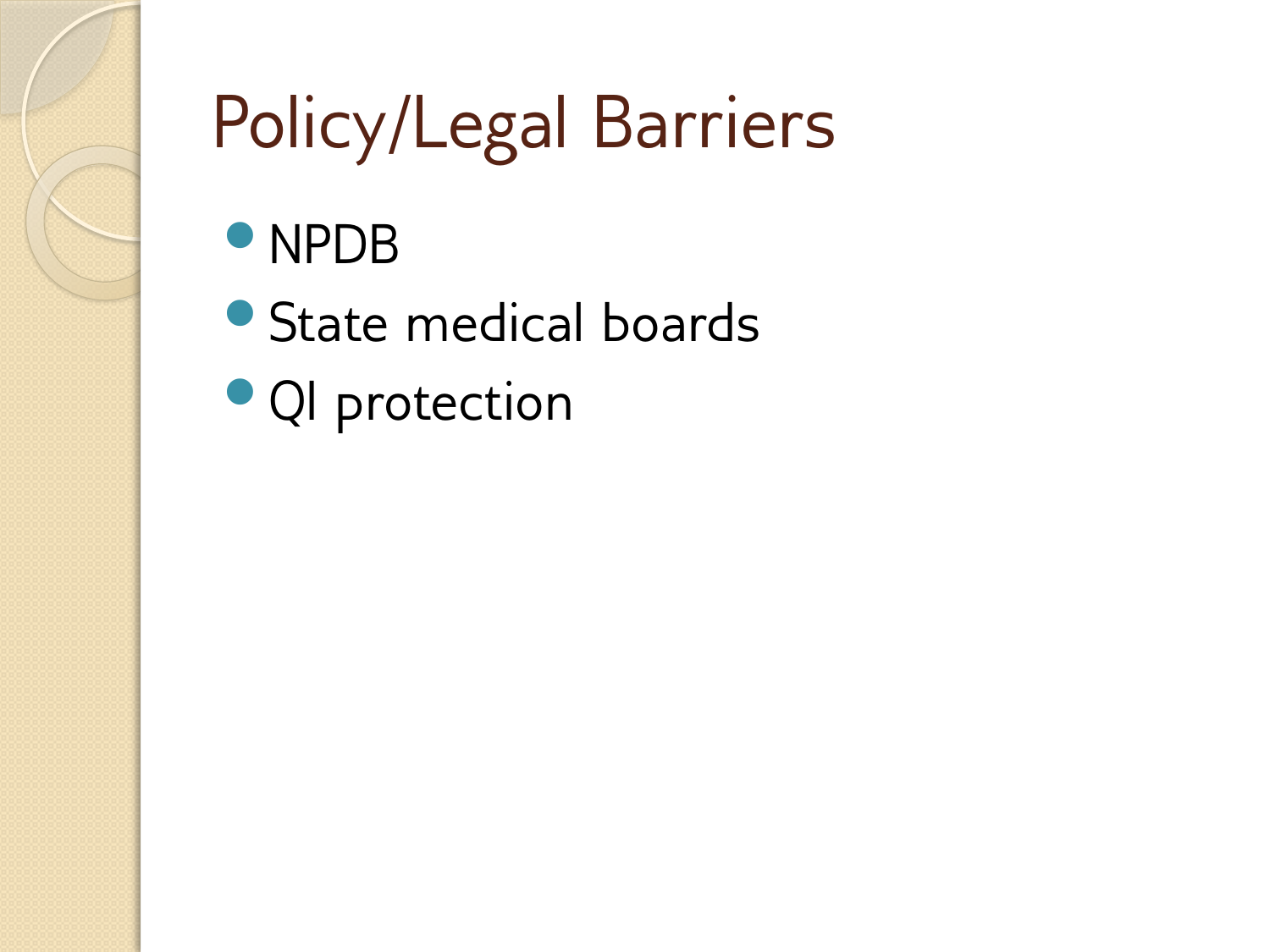

# Policy/Legal Barriers
NPDB
State medical boards
QI protection